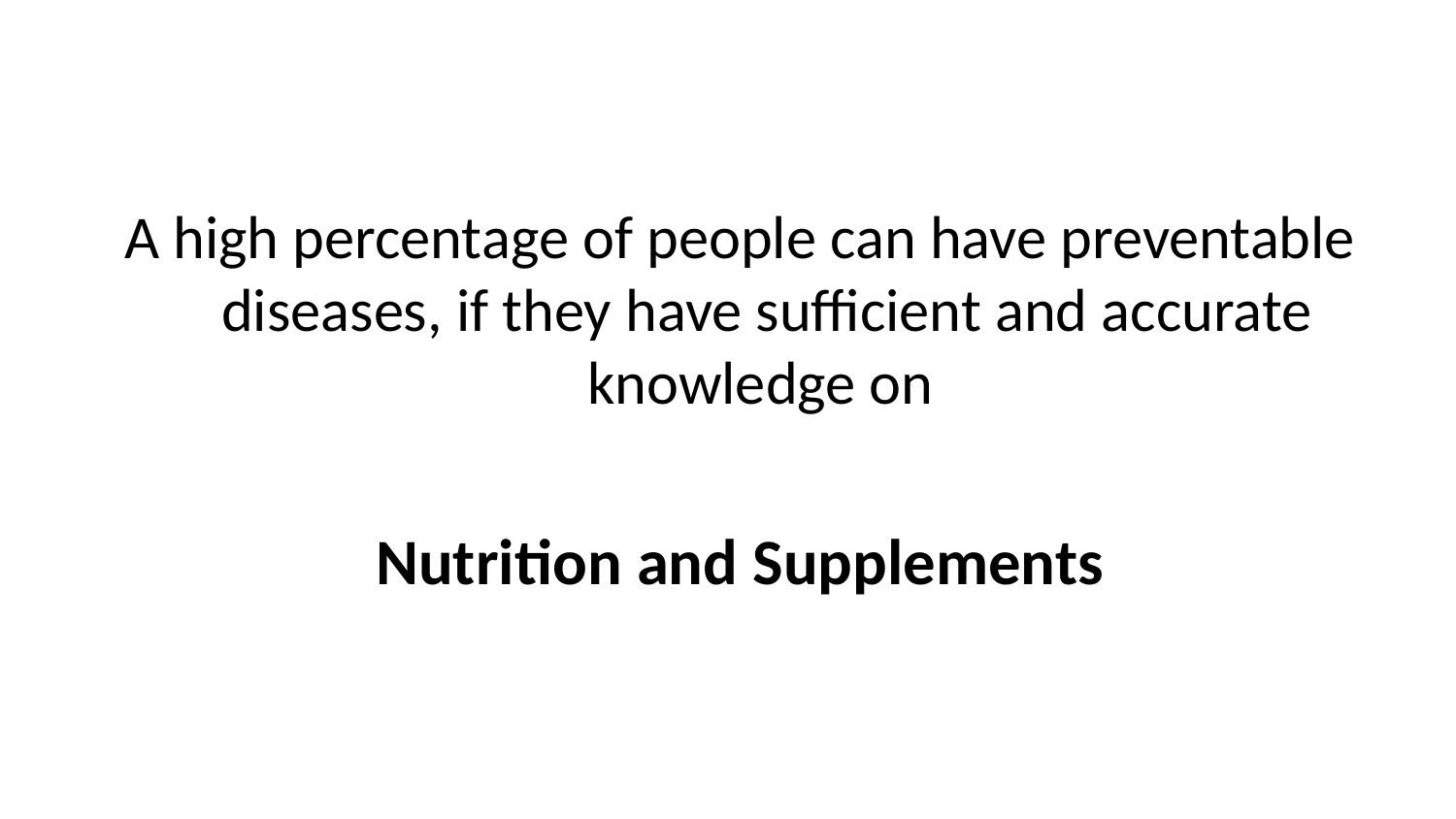

A high percentage of people can have preventable diseases, if they have sufficient and accurate knowledge on

Nutrition and Supplements